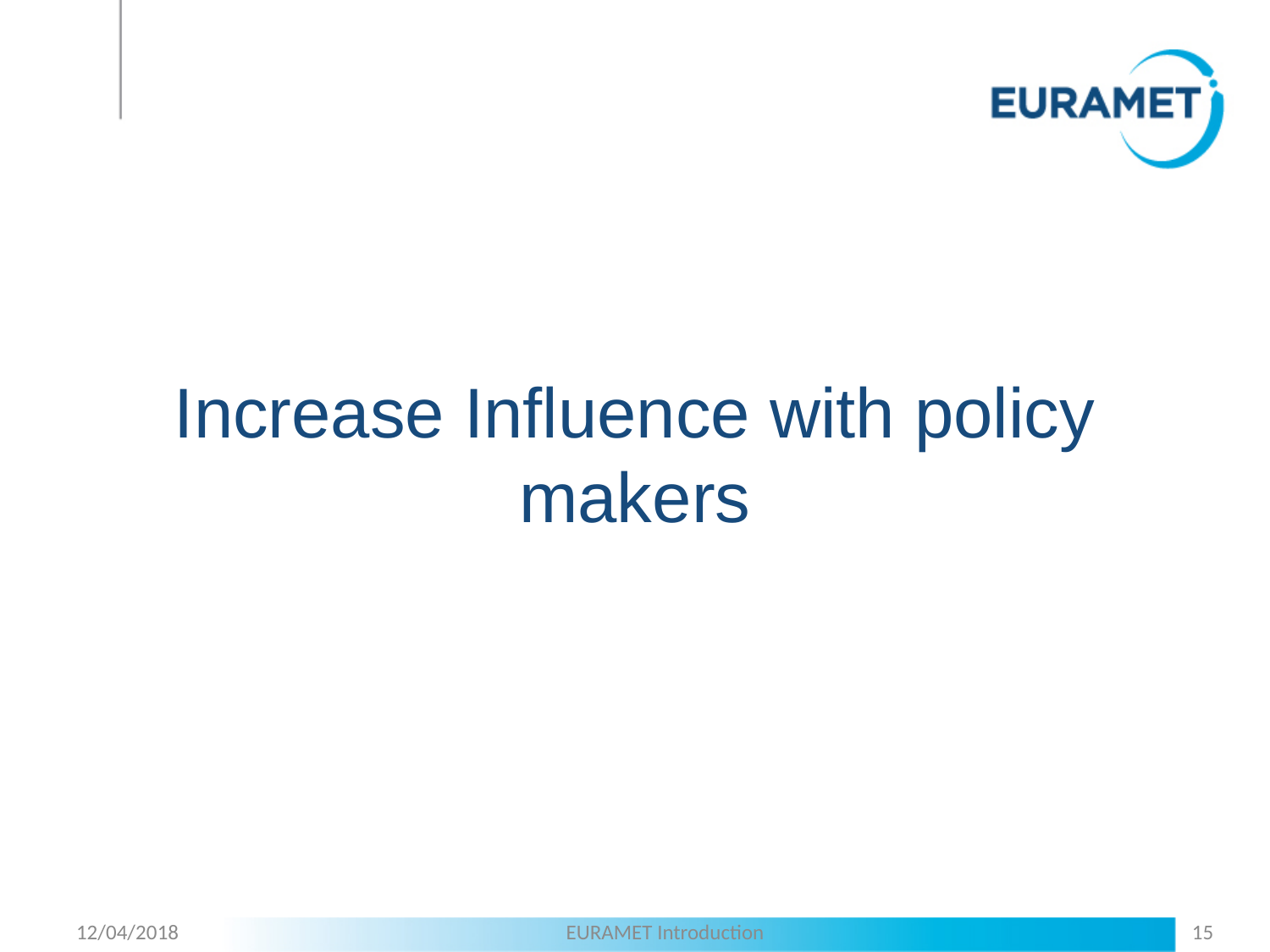

Increase Influence with policy makers
12/04/2018
EURAMET Introduction
15